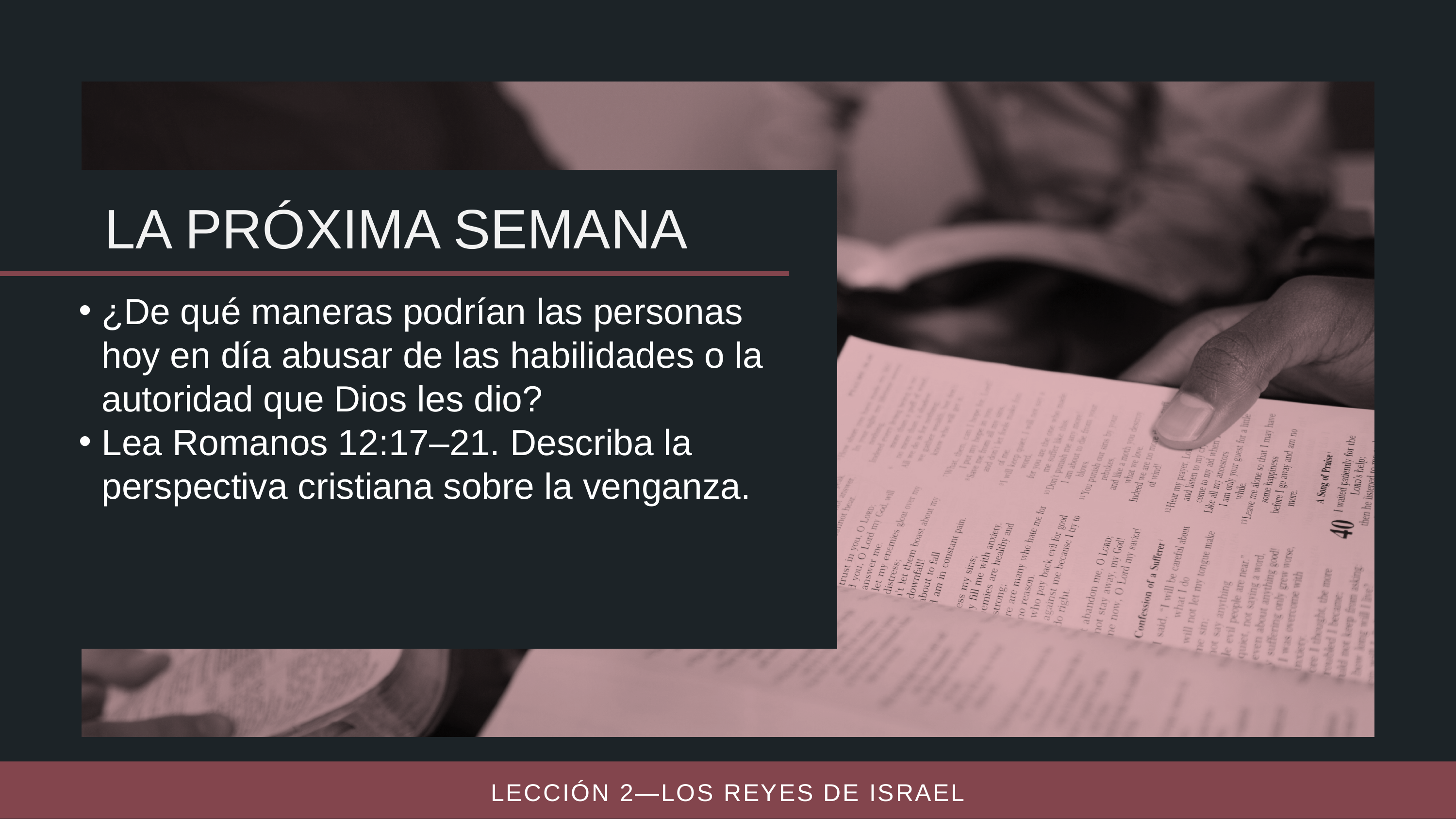

¿De qué maneras podrían las personas hoy en día abusar de las habilidades o la autoridad que Dios les dio?
Lea Romanos 12:17–21. Describa la perspectiva cristiana sobre la venganza.